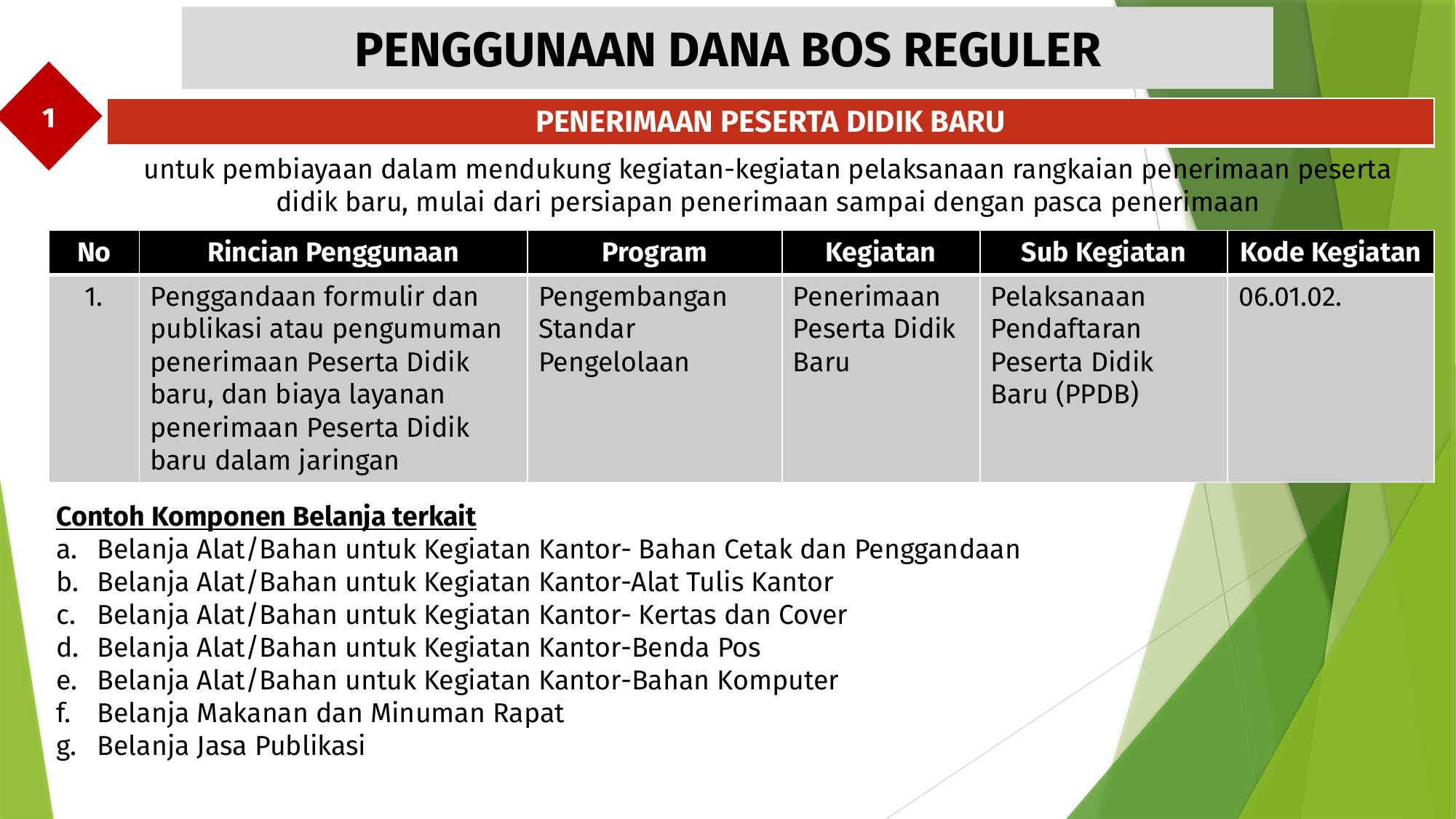

PENGGUNAAN DANA BOS REGULER
1
| PENERIMAAN PESERTA DIDIK BARU |
| --- |
untuk pembiayaan dalam mendukung kegiatan-kegiatan pelaksanaan rangkaian penerimaan peserta didik baru, mulai dari persiapan penerimaan sampai dengan pasca penerimaan
| No | Rincian Penggunaan | Program | Kegiatan | Sub Kegiatan | Kode Kegiatan |
| --- | --- | --- | --- | --- | --- |
| 1. | Penggandaan formulir dan publikasi atau pengumuman penerimaan Peserta Didik baru, dan biaya layanan penerimaan Peserta Didik baru dalam jaringan | Pengembangan Standar Pengelolaan | Penerimaan Peserta Didik Baru | Pelaksanaan Pendaftaran Peserta Didik Baru (PPDB) | 06.01.02. |
Contoh Komponen Belanja terkait
Belanja Alat/Bahan untuk Kegiatan Kantor- Bahan Cetak dan Penggandaan
Belanja Alat/Bahan untuk Kegiatan Kantor-Alat Tulis Kantor
Belanja Alat/Bahan untuk Kegiatan Kantor- Kertas dan Cover
Belanja Alat/Bahan untuk Kegiatan Kantor-Benda Pos
Belanja Alat/Bahan untuk Kegiatan Kantor-Bahan Komputer
Belanja Makanan dan Minuman Rapat
Belanja Jasa Publikasi